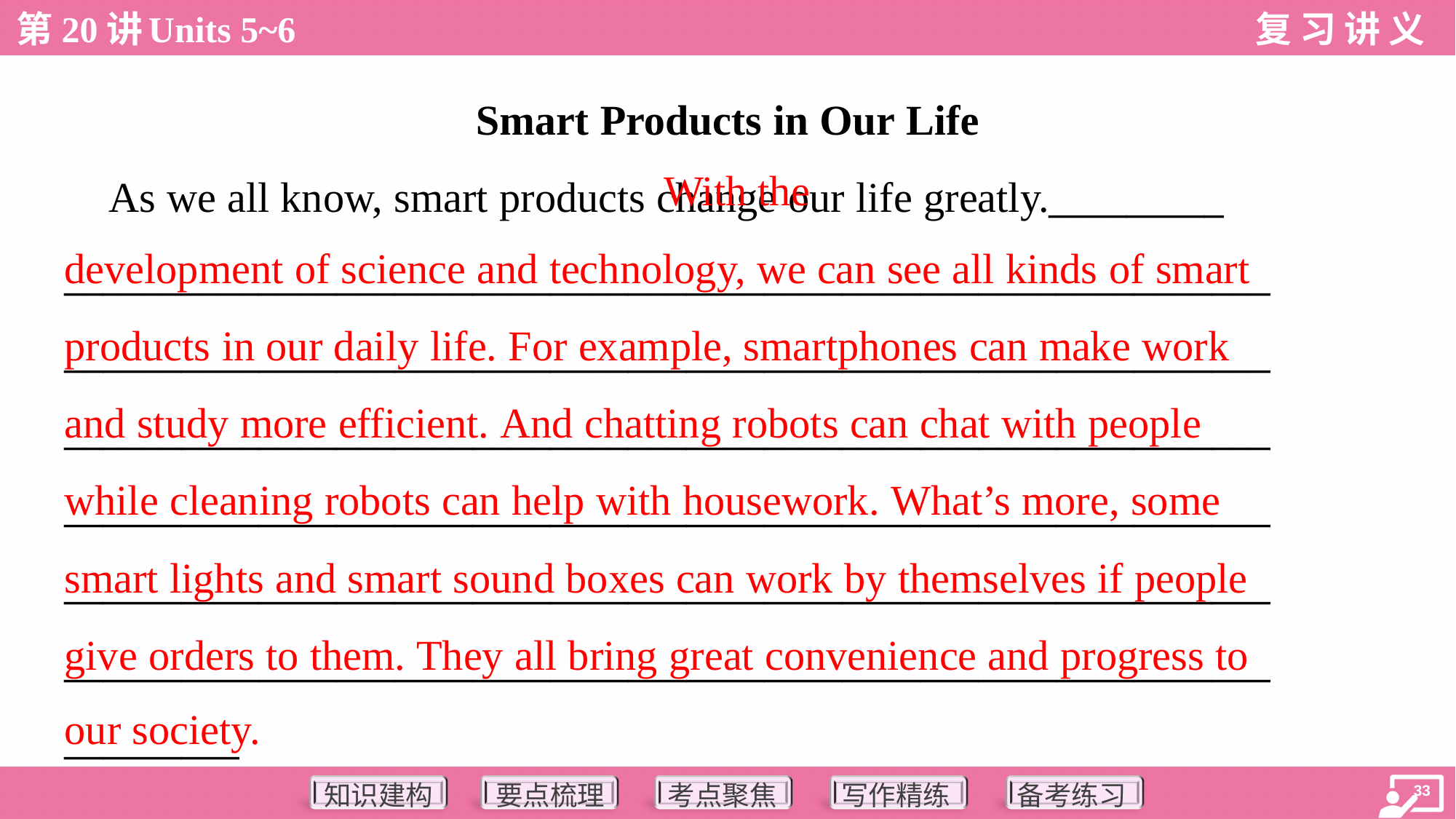

Smart Products in Our Life
    As we all know, smart products change our life greatly._________
______________________________________________________________
______________________________________________________________
______________________________________________________________
______________________________________________________________
______________________________________________________________
______________________________________________________________
_________

                                                      With the
development of science and technology, we can see all kinds of smart
products in our daily life. For example, smartphones can make work
and study more efficient. And chatting robots can chat with people
while cleaning robots can help with housework. What’s more, some
smart lights and smart sound boxes can work by themselves if people
give orders to them. They all bring great convenience and progress to
our society.